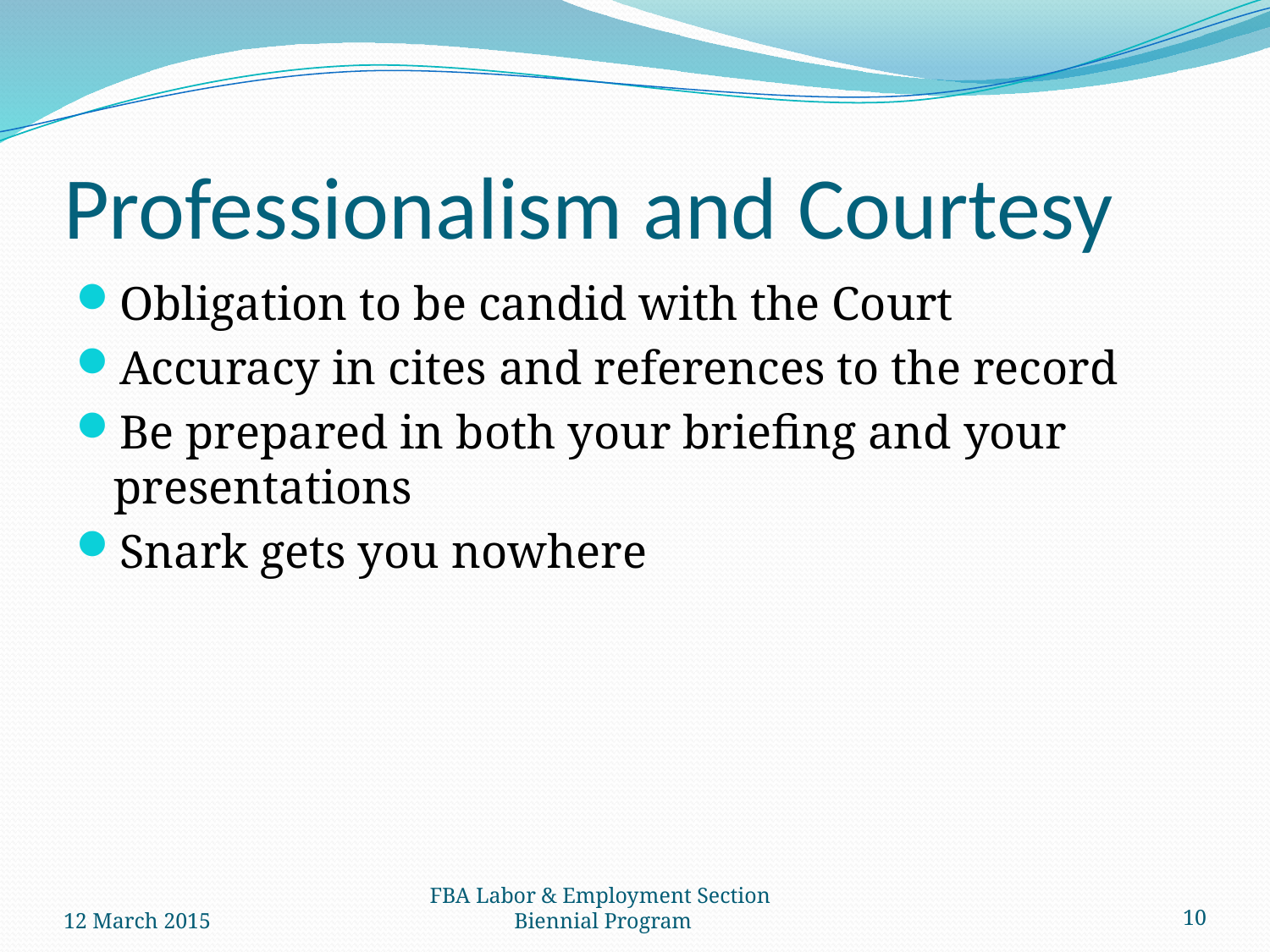

# Professionalism and Courtesy
Obligation to be candid with the Court
Accuracy in cites and references to the record
Be prepared in both your briefing and your presentations
Snark gets you nowhere
12 March 2015
FBA Labor & Employment Section
Biennial Program
10